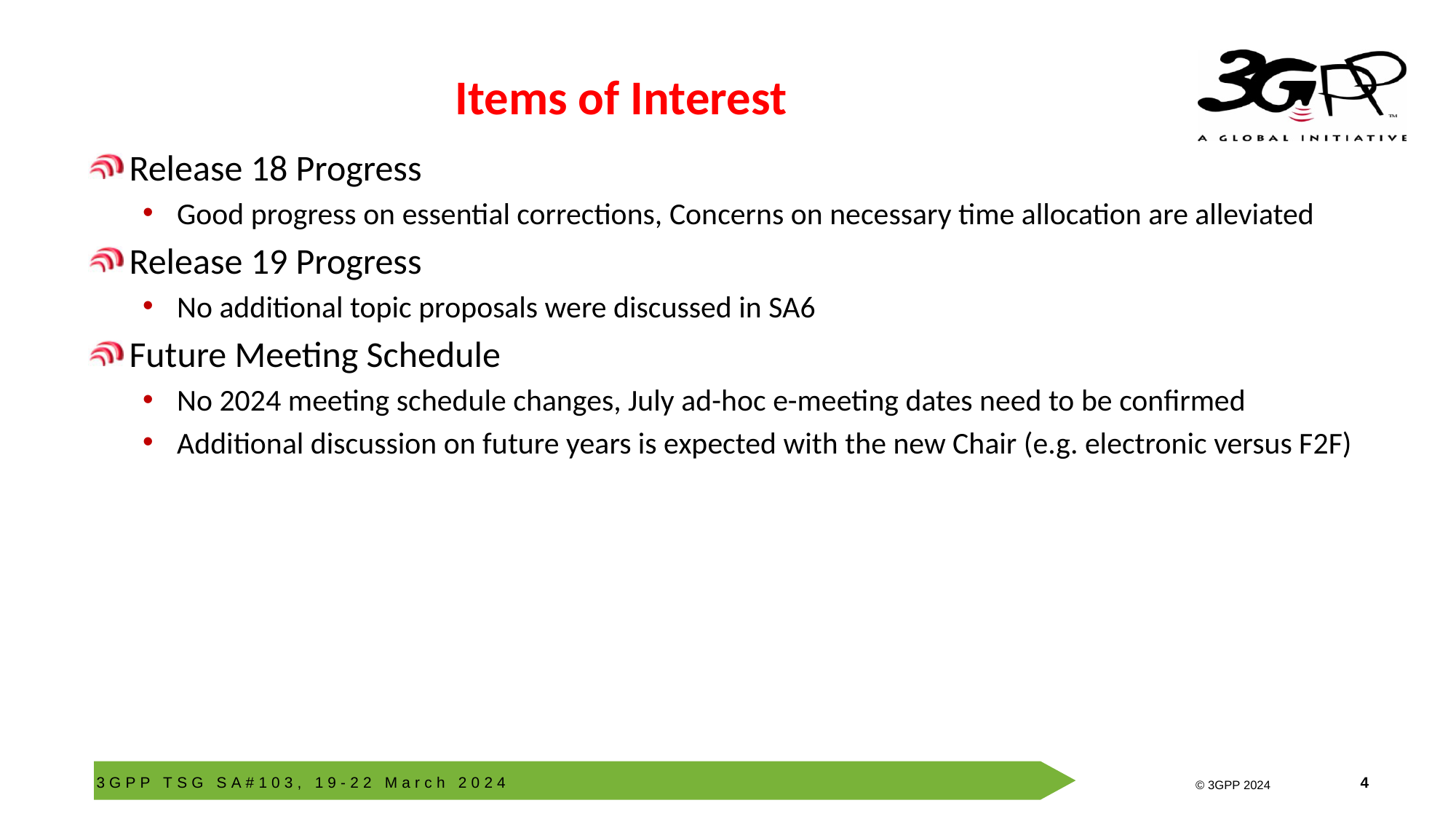

# Items of Interest
Release 18 Progress
Good progress on essential corrections, Concerns on necessary time allocation are alleviated
Release 19 Progress
No additional topic proposals were discussed in SA6
Future Meeting Schedule
No 2024 meeting schedule changes, July ad-hoc e-meeting dates need to be confirmed
Additional discussion on future years is expected with the new Chair (e.g. electronic versus F2F)